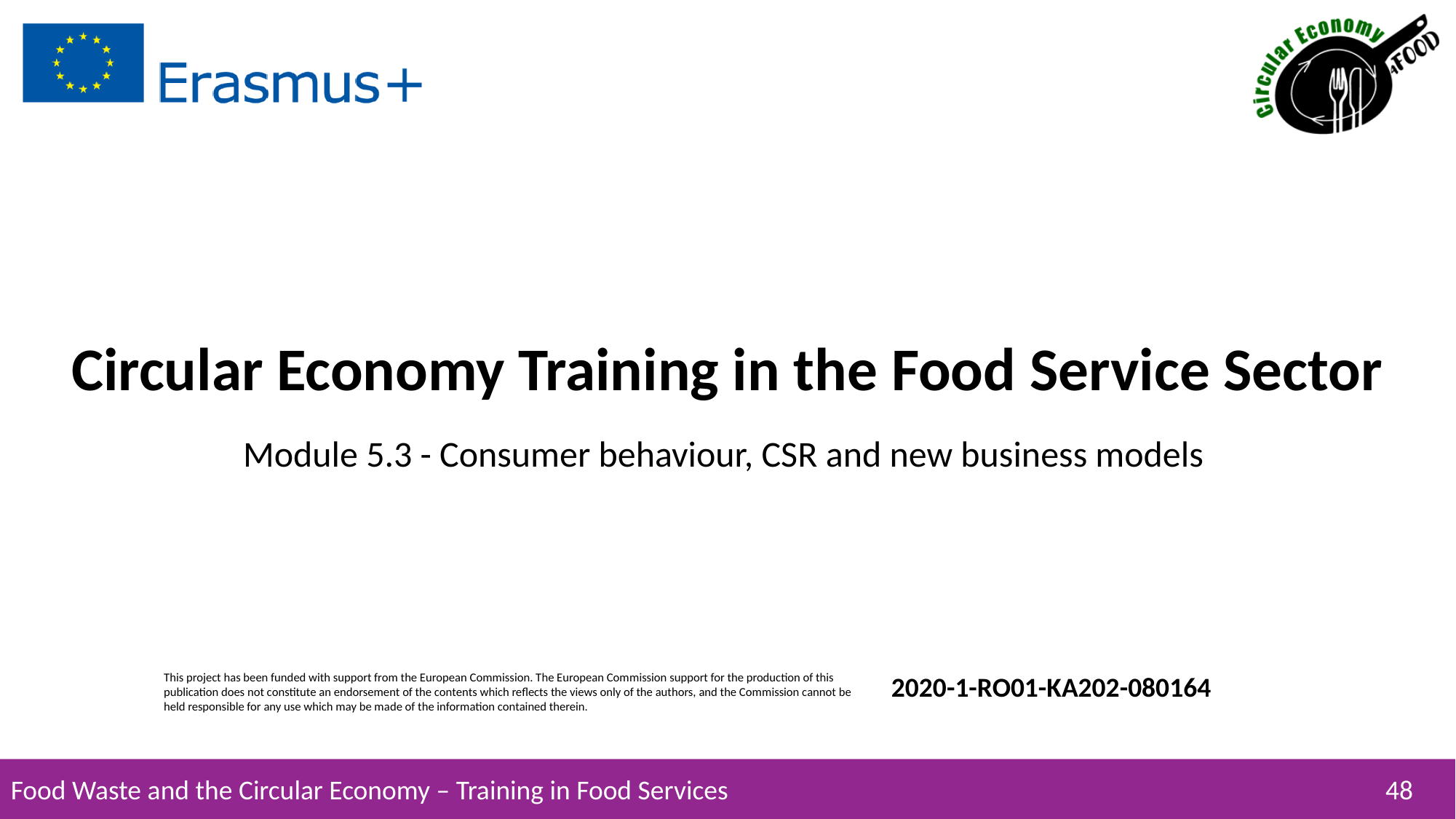

# Circular Economy Training in the Food Service Sector
Module 5.3 - Consumer behaviour, CSR and new business models